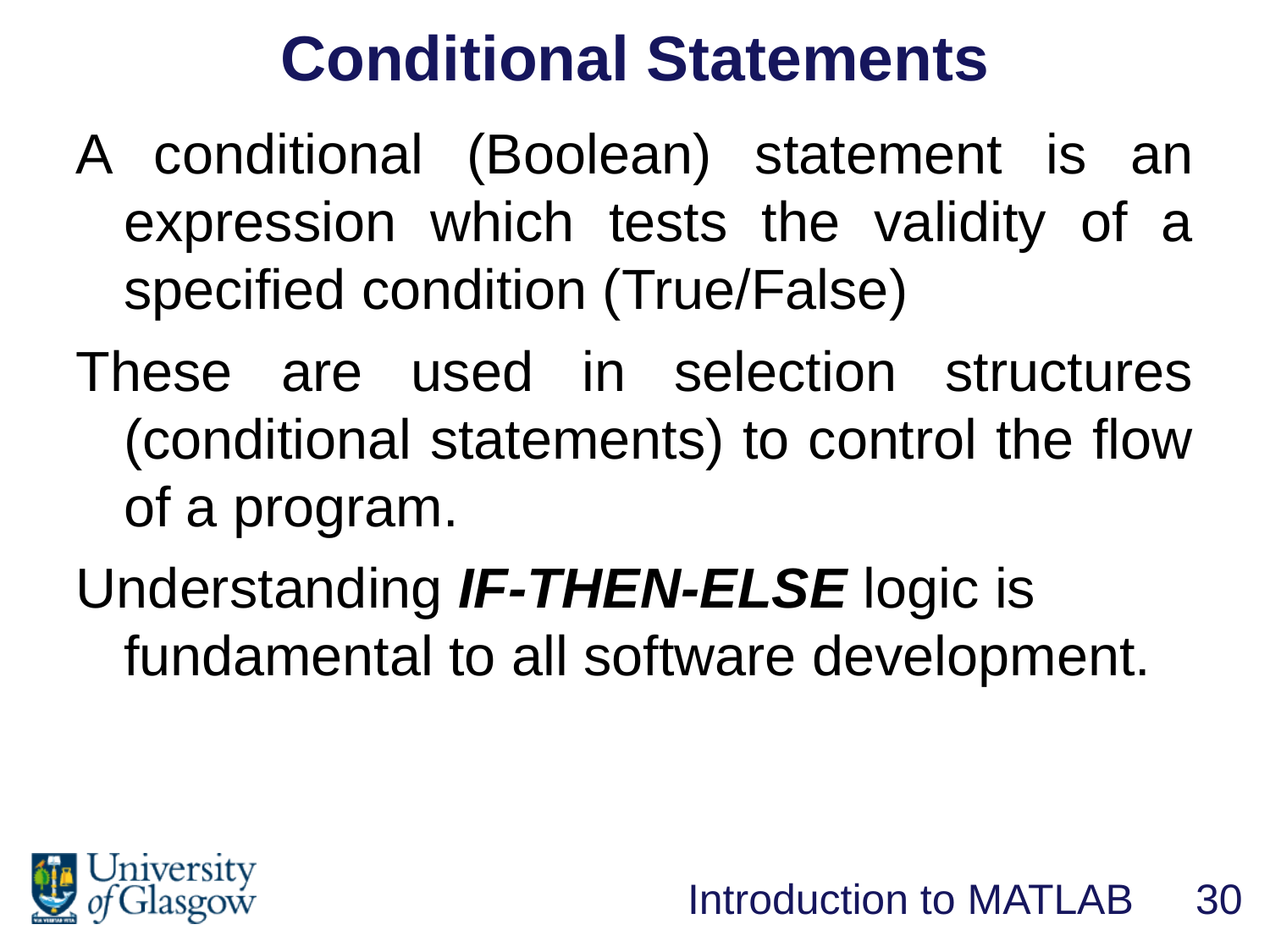

Conditional Statements
A conditional (Boolean) statement is an expression which tests the validity of a specified condition (True/False)
These are used in selection structures (conditional statements) to control the flow of a program.
Understanding IF-THEN-ELSE logic is fundamental to all software development.